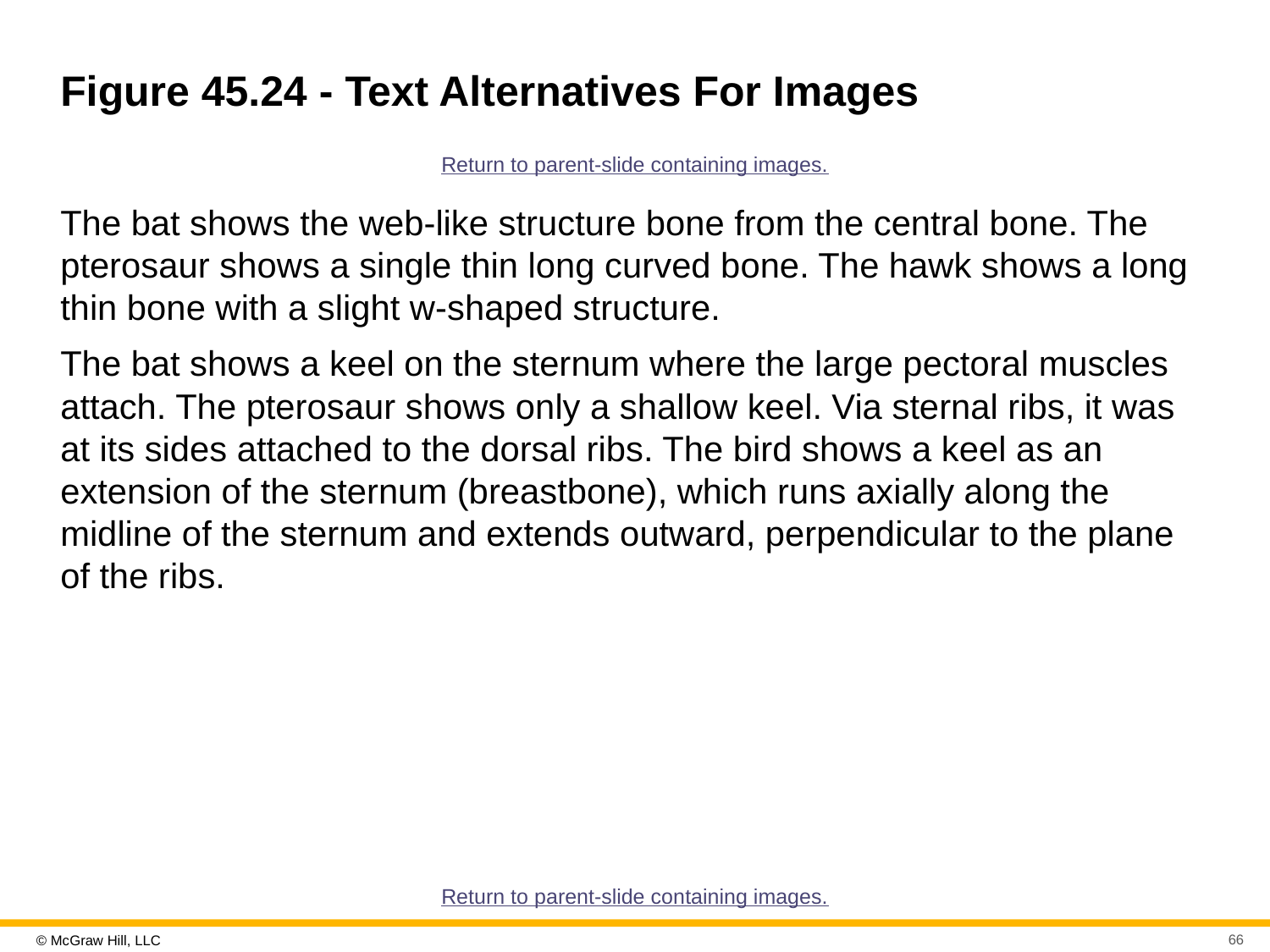

# Figure 45.24 - Text Alternatives For Images
Return to parent-slide containing images.
The bat shows the web-like structure bone from the central bone. The pterosaur shows a single thin long curved bone. The hawk shows a long thin bone with a slight w-shaped structure.
The bat shows a keel on the sternum where the large pectoral muscles attach. The pterosaur shows only a shallow keel. Via sternal ribs, it was at its sides attached to the dorsal ribs. The bird shows a keel as an extension of the sternum (breastbone), which runs axially along the midline of the sternum and extends outward, perpendicular to the plane of the ribs.
Return to parent-slide containing images.
66